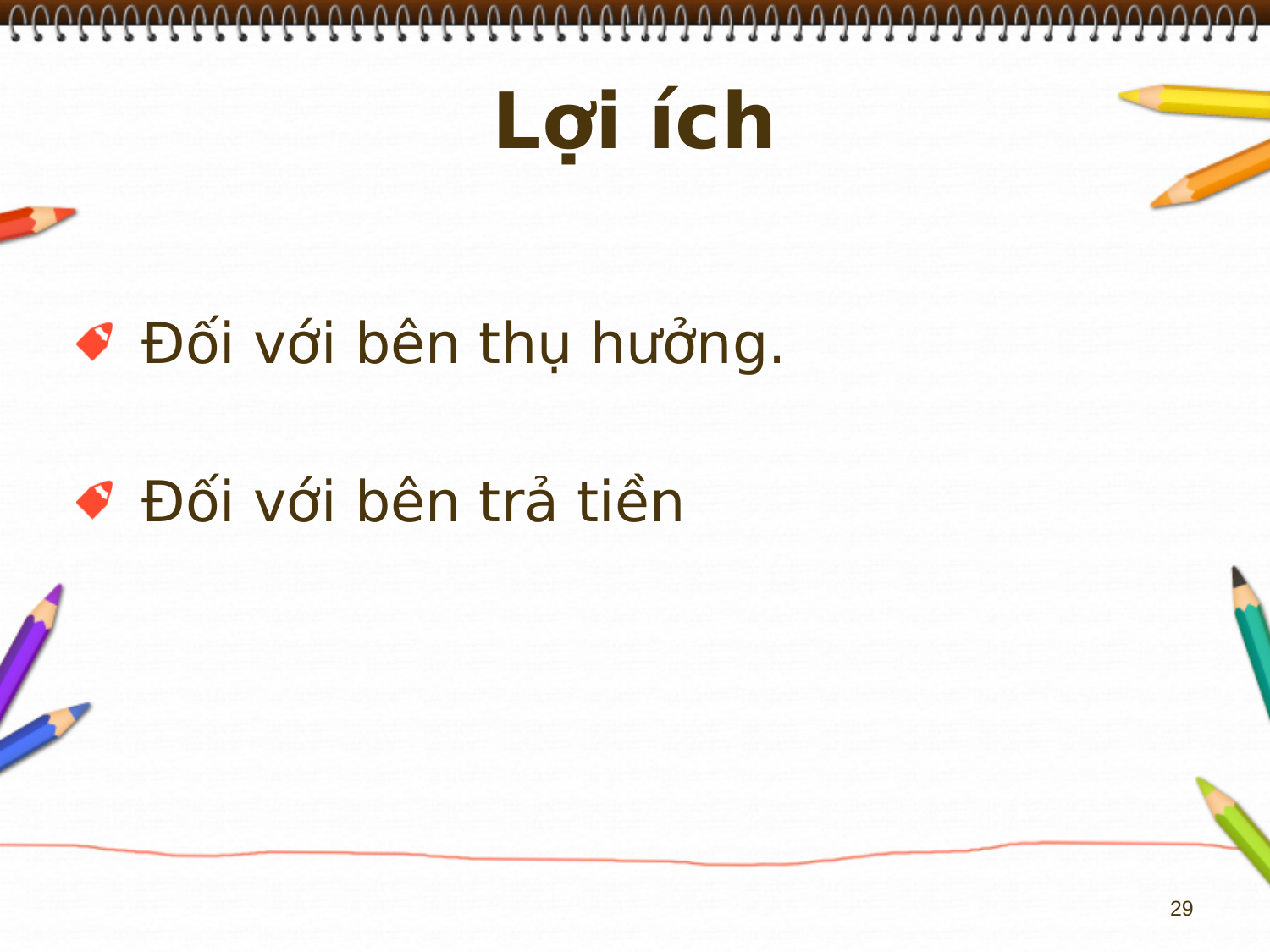

# Lợi ích

 Đối với bên thụ hưởng.

 Đối với bên trả tiền
29